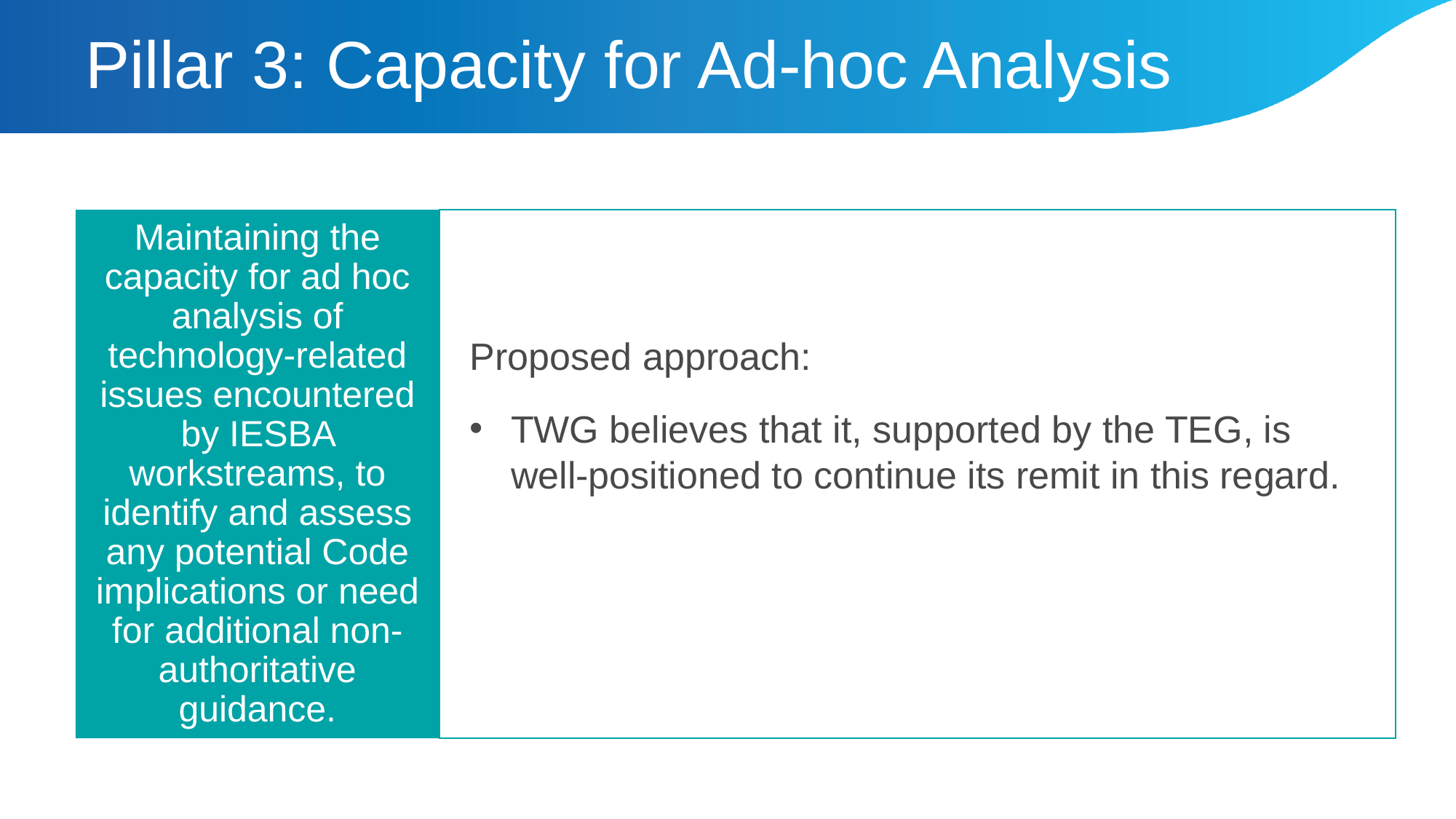

# Pillar 3: Capacity for Ad-hoc Analysis
Maintaining the capacity for ad hoc analysis of technology-related issues encountered by IESBA workstreams, to identify and assess any potential Code implications or need for additional non-authoritative guidance.

Proposed approach:
TWG believes that it, supported by the TEG, is well-positioned to continue its remit in this regard.